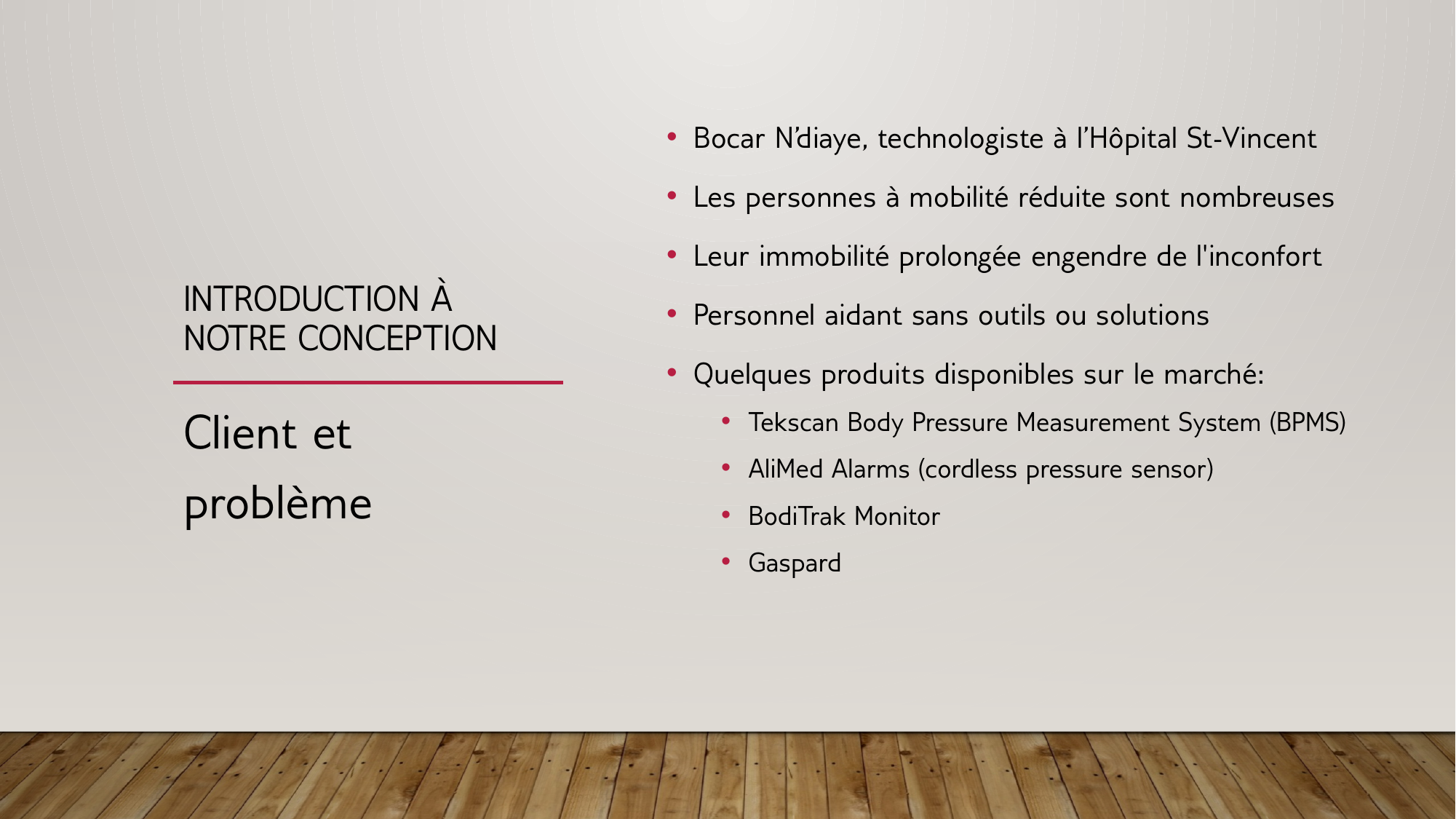

# Introduction à notre cONCEPTION
Bocar N’diaye, technologiste à l’Hôpital St-Vincent
Les personnes à mobilité réduite sont nombreuses
Leur immobilité prolongée engendre de l'inconfort
Personnel aidant sans outils ou solutions
Quelques produits disponibles sur le marché:
Tekscan Body Pressure Measurement System (BPMS)
AliMed Alarms (cordless pressure sensor)
BodiTrak Monitor
Gaspard

Client et problème